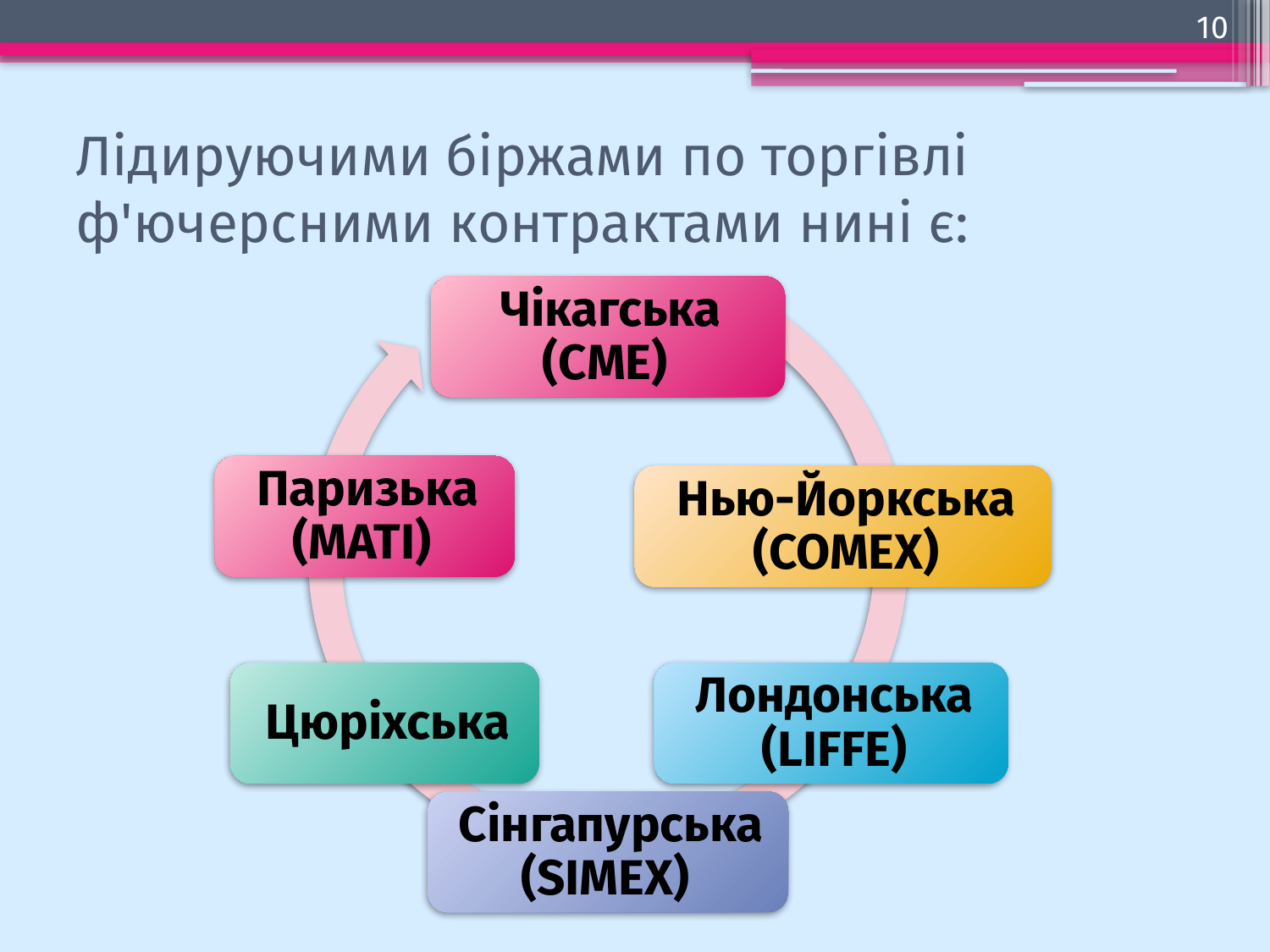

10
# Лідируючими біржами по торгівлі ф'ючерсними контрактами нині є:
Чікагська (СМЕ)
Нью-Йоркська (СОМЕХ)
Лондонська (LIFFE)
Сінгапурська (SІМЕХ)
Цюріхська
Паризька (МАТІ)